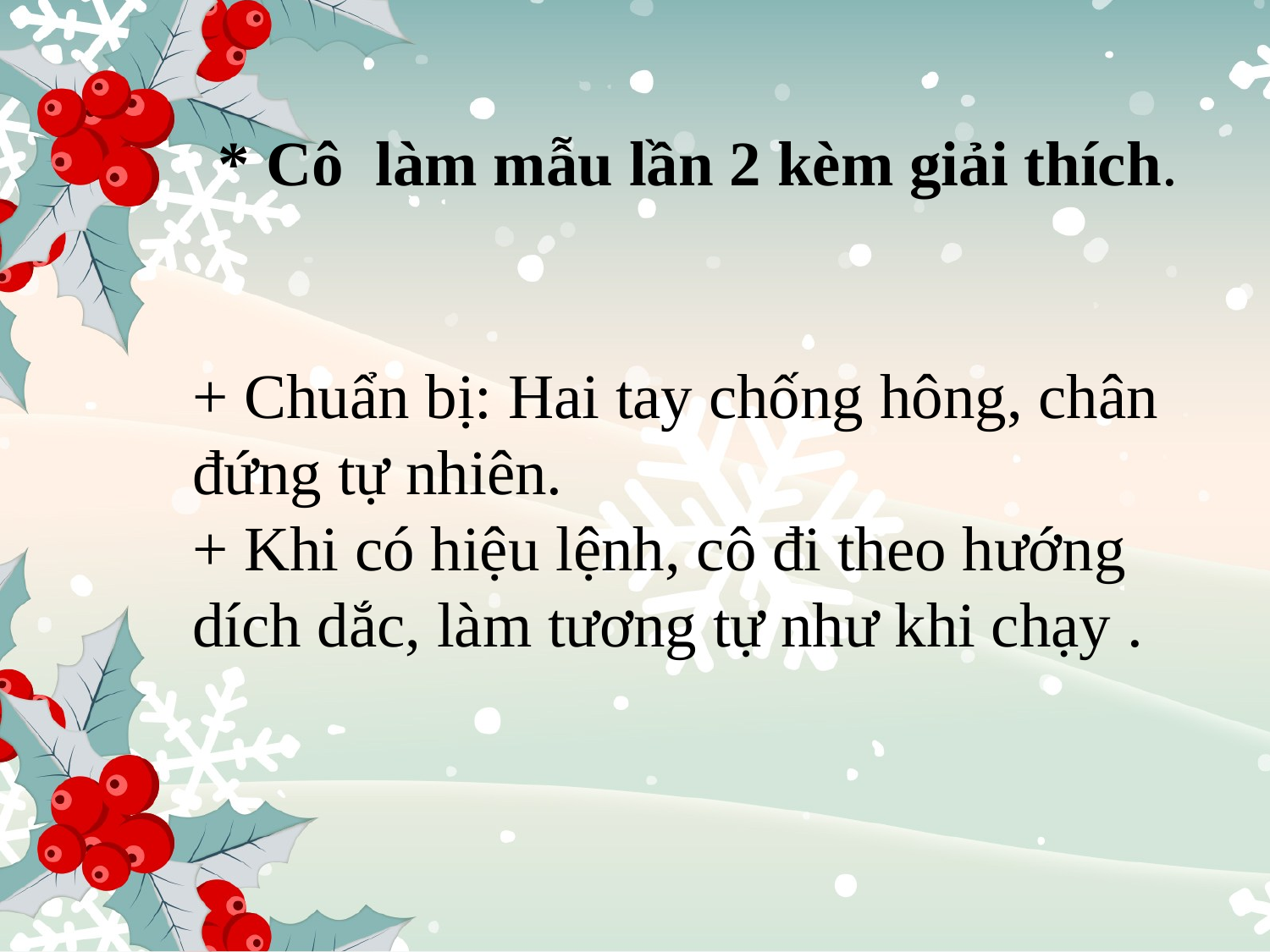

* Cô  làm mẫu lần 2 kèm giải thích.
+ Chuẩn bị: Hai tay chống hông, chân đứng tự nhiên.
+ Khi có hiệu lệnh, cô đi theo hướng dích dắc, làm tương tự như khi chạy .